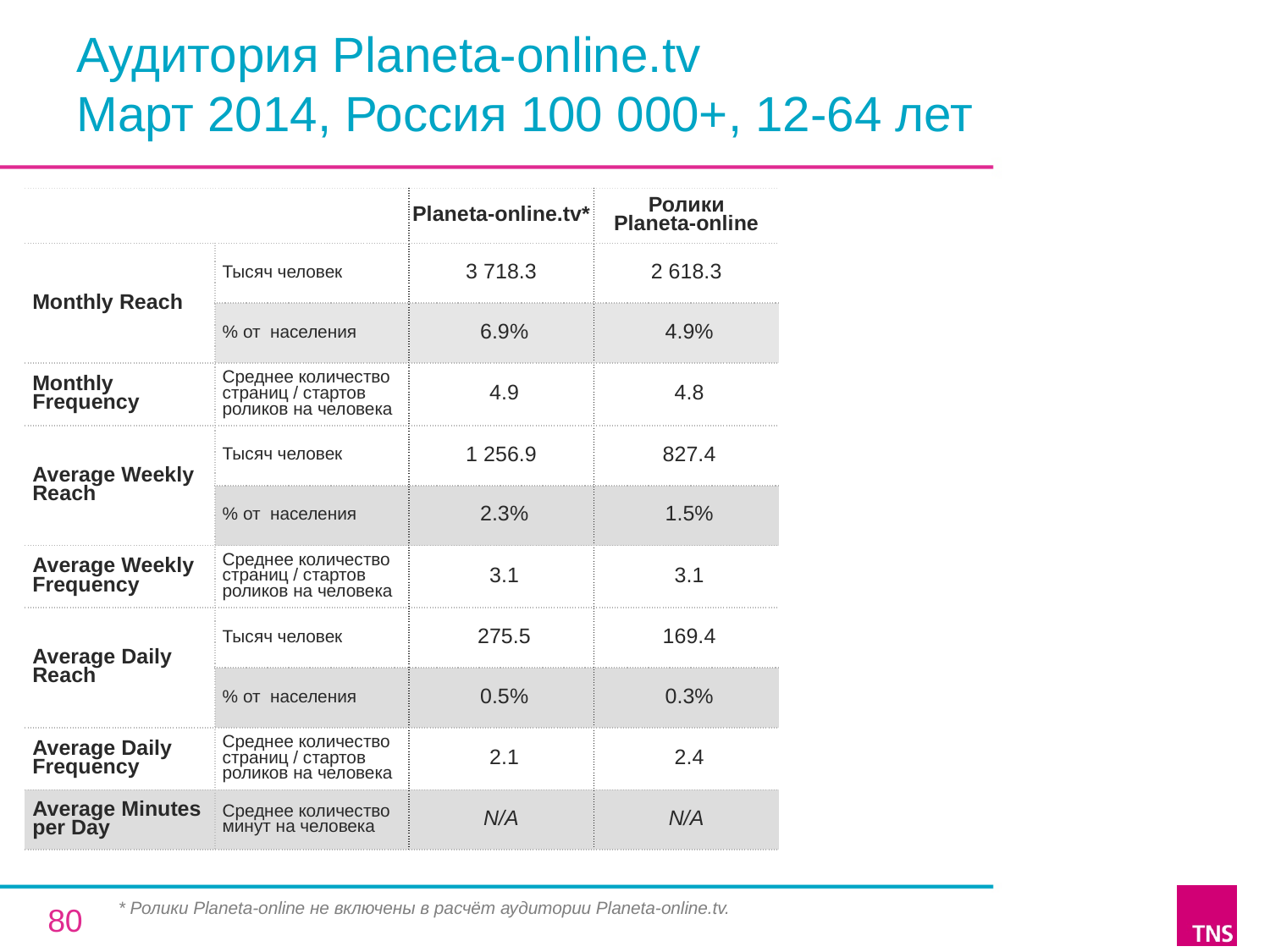

# Аудитория Planeta-online.tv Март 2014, Россия 100 000+, 12-64 лет
|  |  | Planeta-online.tv\* | Ролики Planeta-online |
| --- | --- | --- | --- |
| Monthly Reach | Тысяч человек | 3 718.3 | 2 618.3 |
|  | % от населения | 6.9% | 4.9% |
| Monthly Frequency | Среднее количество страниц / стартов роликов на человека | 4.9 | 4.8 |
| Average Weekly Reach | Тысяч человек | 1 256.9 | 827.4 |
|  | % от населения | 2.3% | 1.5% |
| Average Weekly Frequency | Среднее количество страниц / стартов роликов на человека | 3.1 | 3.1 |
| Average Daily Reach | Тысяч человек | 275.5 | 169.4 |
|  | % от населения | 0.5% | 0.3% |
| Average Daily Frequency | Среднее количество страниц / стартов роликов на человека | 2.1 | 2.4 |
| Average Minutes per Day | Среднее количество минут на человека | N/A | N/A |
* Ролики Planeta-online не включены в расчёт аудитории Planeta-online.tv.
80